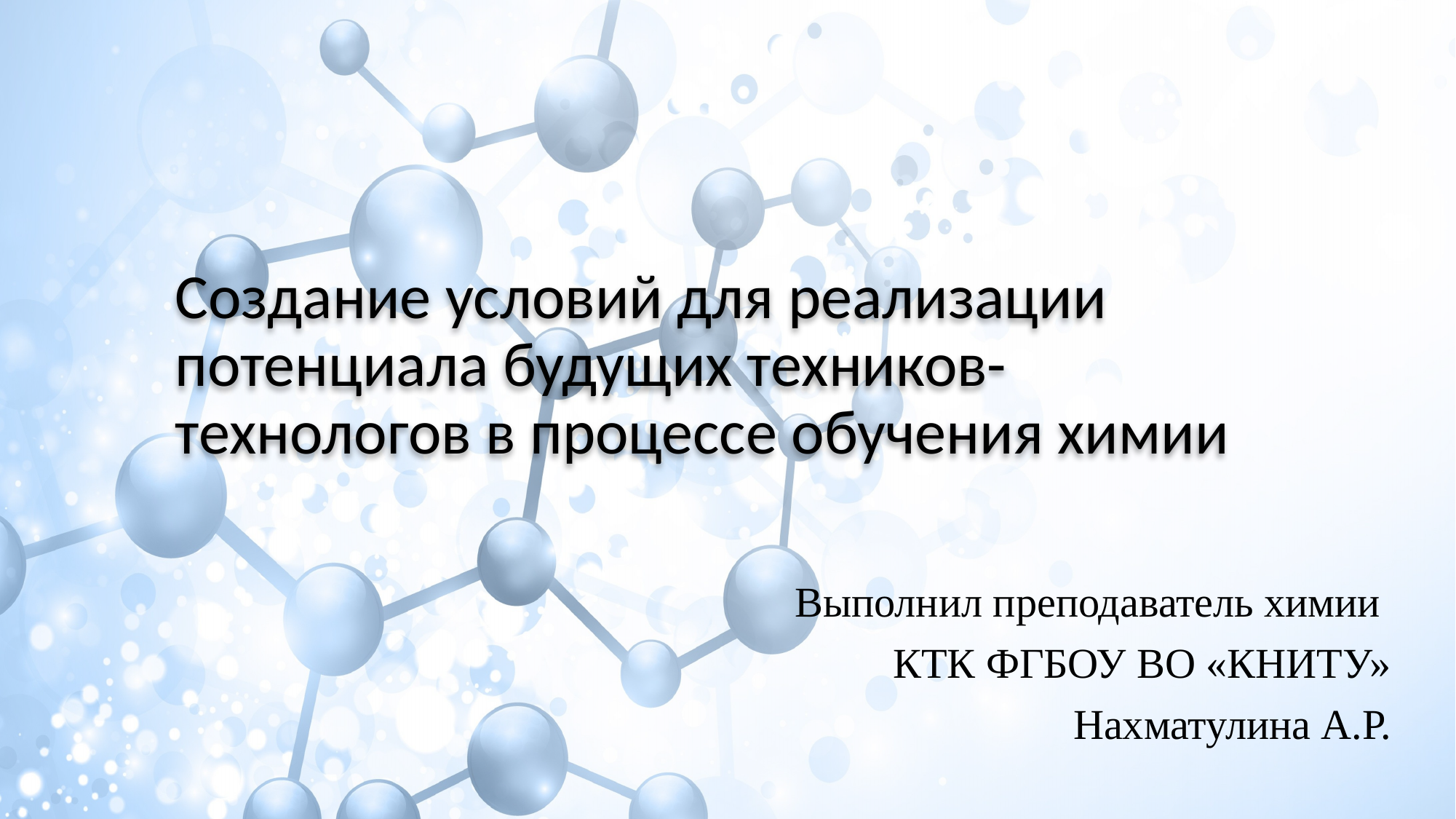

# Создание условий для реализации потенциала будущих техников-технологов в процессе обучения химии
Выполнил преподаватель химии
КТК ФГБОУ ВО «КНИТУ»
Нахматулина А.Р.